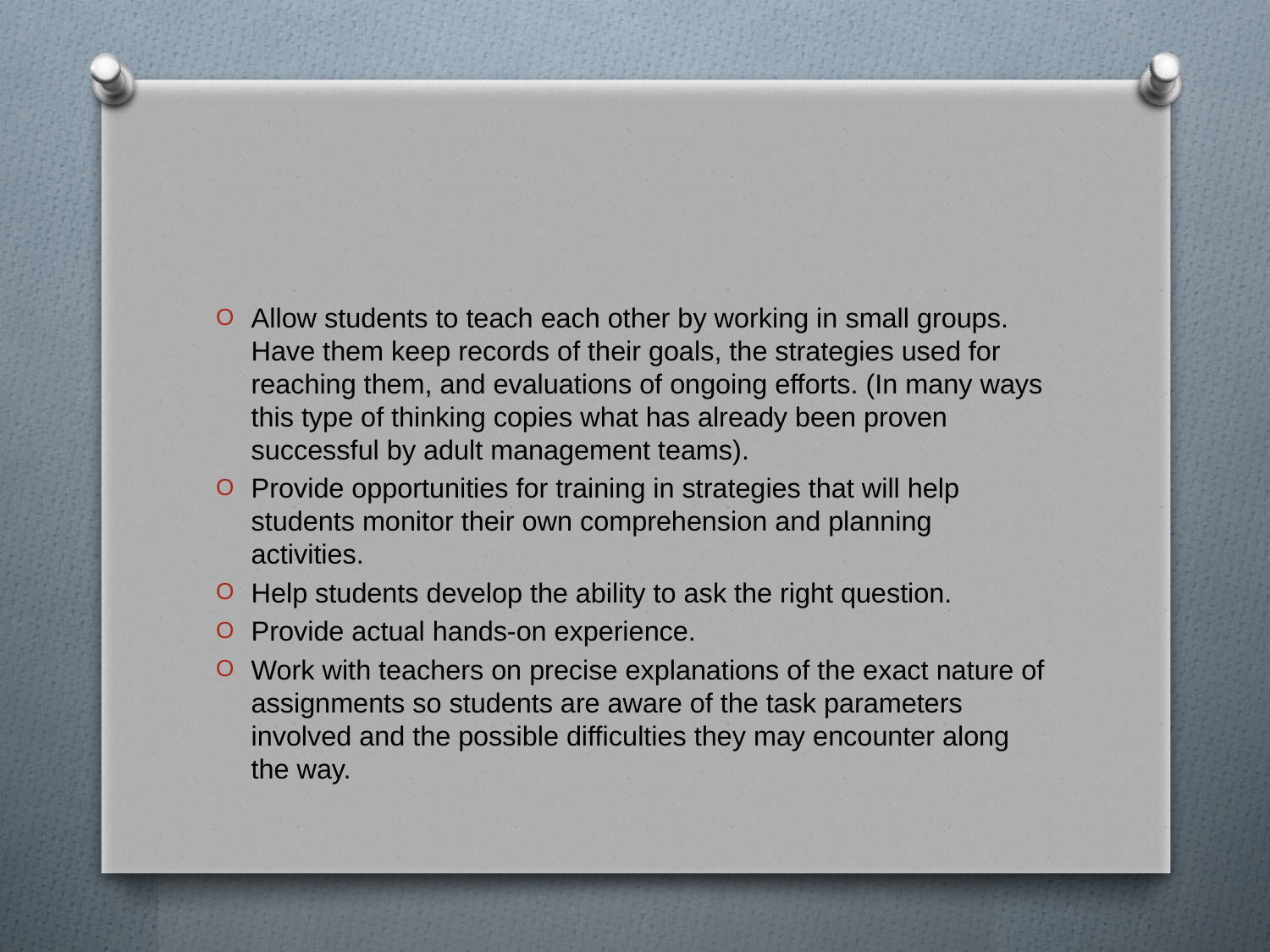

#
Allow students to teach each other by working in small groups. Have them keep records of their goals, the strategies used for reaching them, and evaluations of ongoing efforts. (In many ways this type of thinking copies what has already been proven successful by adult management teams).
Provide opportunities for training in strategies that will help students monitor their own comprehension and planning activities.
Help students develop the ability to ask the right question.
Provide actual hands-on experience.
Work with teachers on precise explanations of the exact nature of assignments so students are aware of the task parameters involved and the possible difficulties they may encounter along the way.